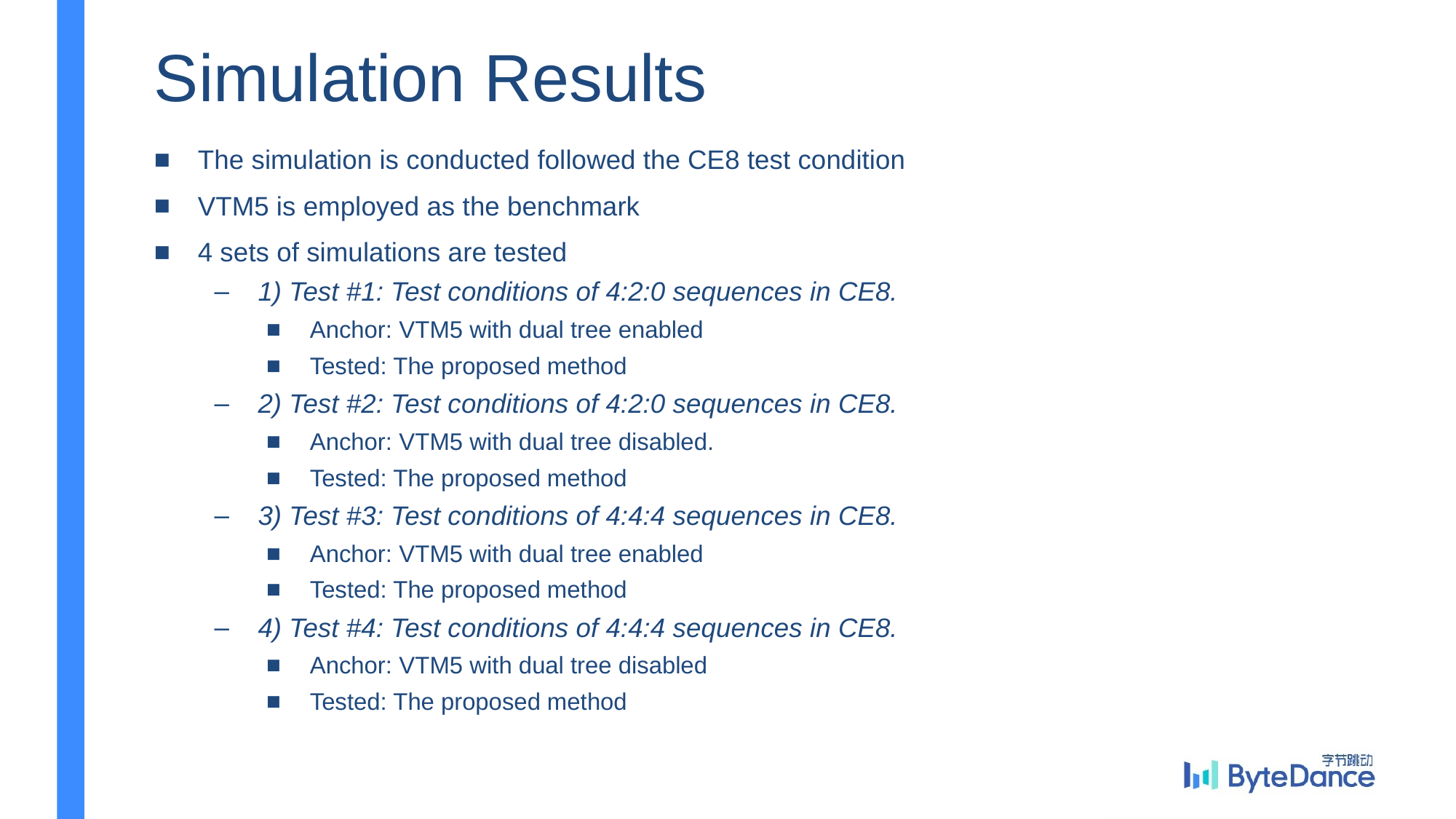

# Simulation Results
The simulation is conducted followed the CE8 test condition
VTM5 is employed as the benchmark
4 sets of simulations are tested
1) Test #1: Test conditions of 4:2:0 sequences in CE8.
Anchor: VTM5 with dual tree enabled
Tested: The proposed method
2) Test #2: Test conditions of 4:2:0 sequences in CE8.
Anchor: VTM5 with dual tree disabled.
Tested: The proposed method
3) Test #3: Test conditions of 4:4:4 sequences in CE8.
Anchor: VTM5 with dual tree enabled
Tested: The proposed method
4) Test #4: Test conditions of 4:4:4 sequences in CE8.
Anchor: VTM5 with dual tree disabled
Tested: The proposed method